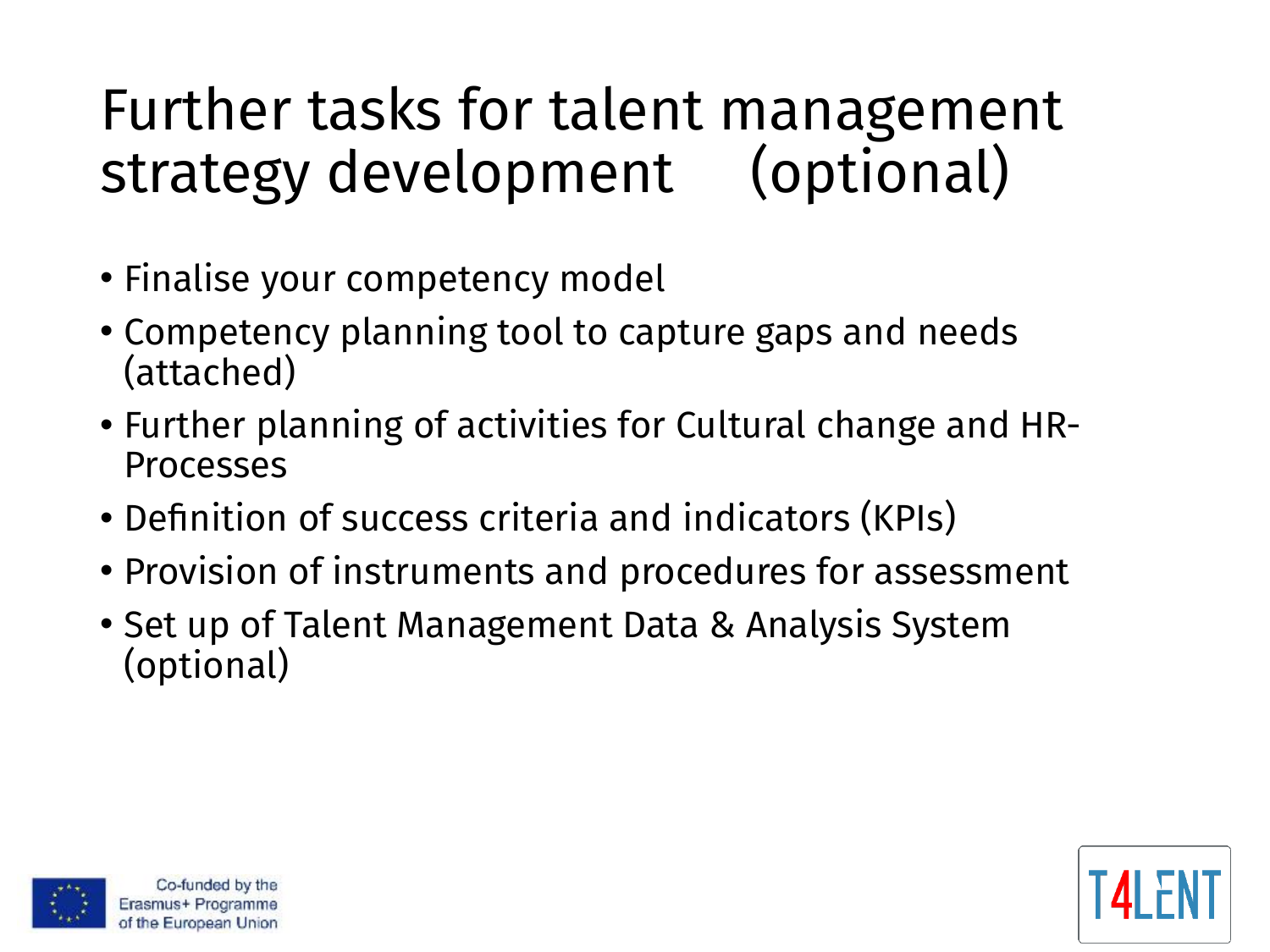

# Further tasks for talent management strategy development	 (optional)
Finalise your competency model
Competency planning tool to capture gaps and needs (attached)
Further planning of activities for Cultural change and HR-Processes
Definition of success criteria and indicators (KPIs)
Provision of instruments and procedures for assessment
Set up of Talent Management Data & Analysis System (optional)